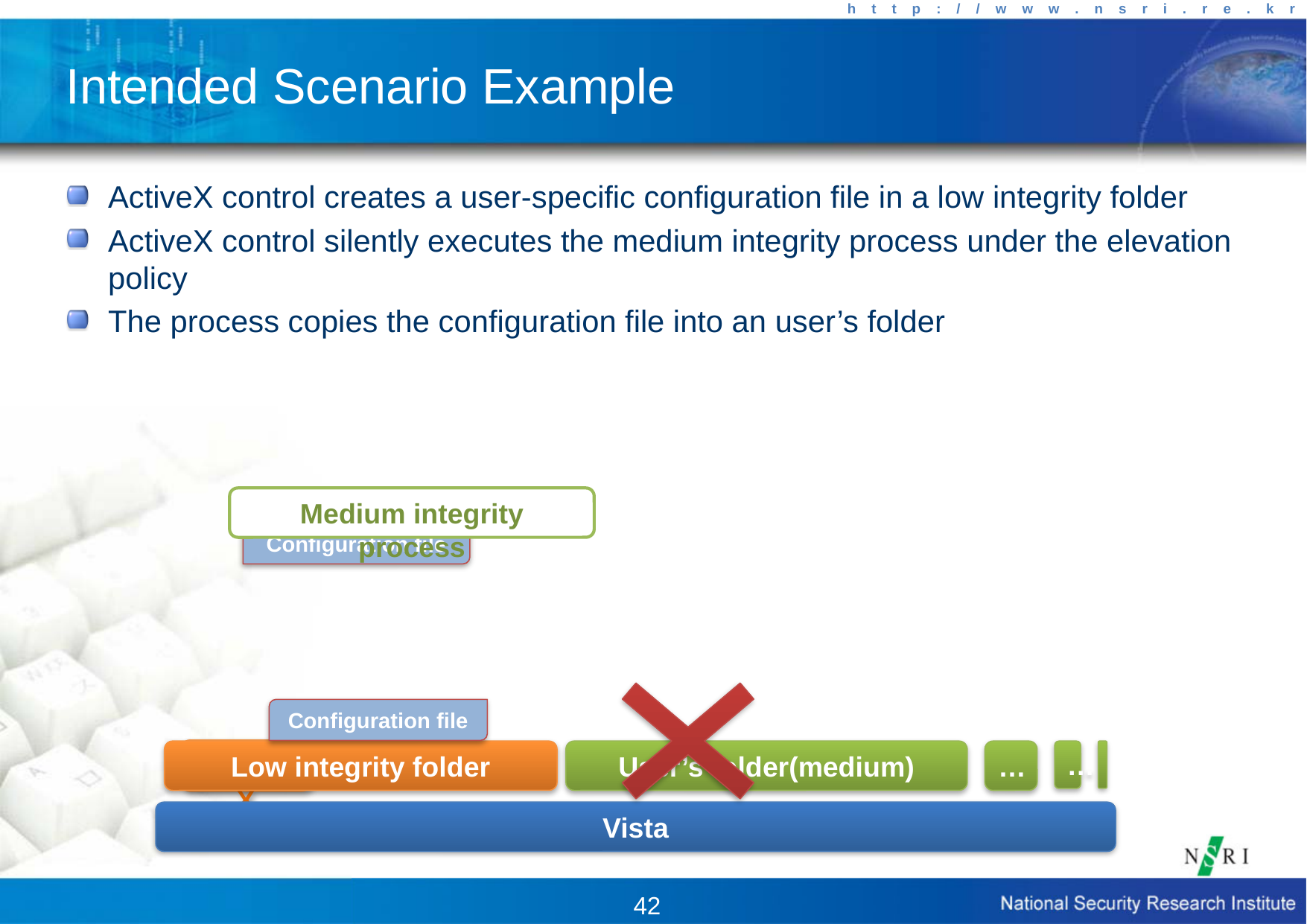

# Intended Scenario Example
ActiveX control creates a user-specific configuration file in a low integrity folder
ActiveX control silently executes the medium integrity process under the elevation policy
The process copies the configuration file into an user’s folder

Medium integrity process
Configuration file

Configuration file
Low integrity folder
ActiveX
User’s folder(medium)
…
…

Vista
42